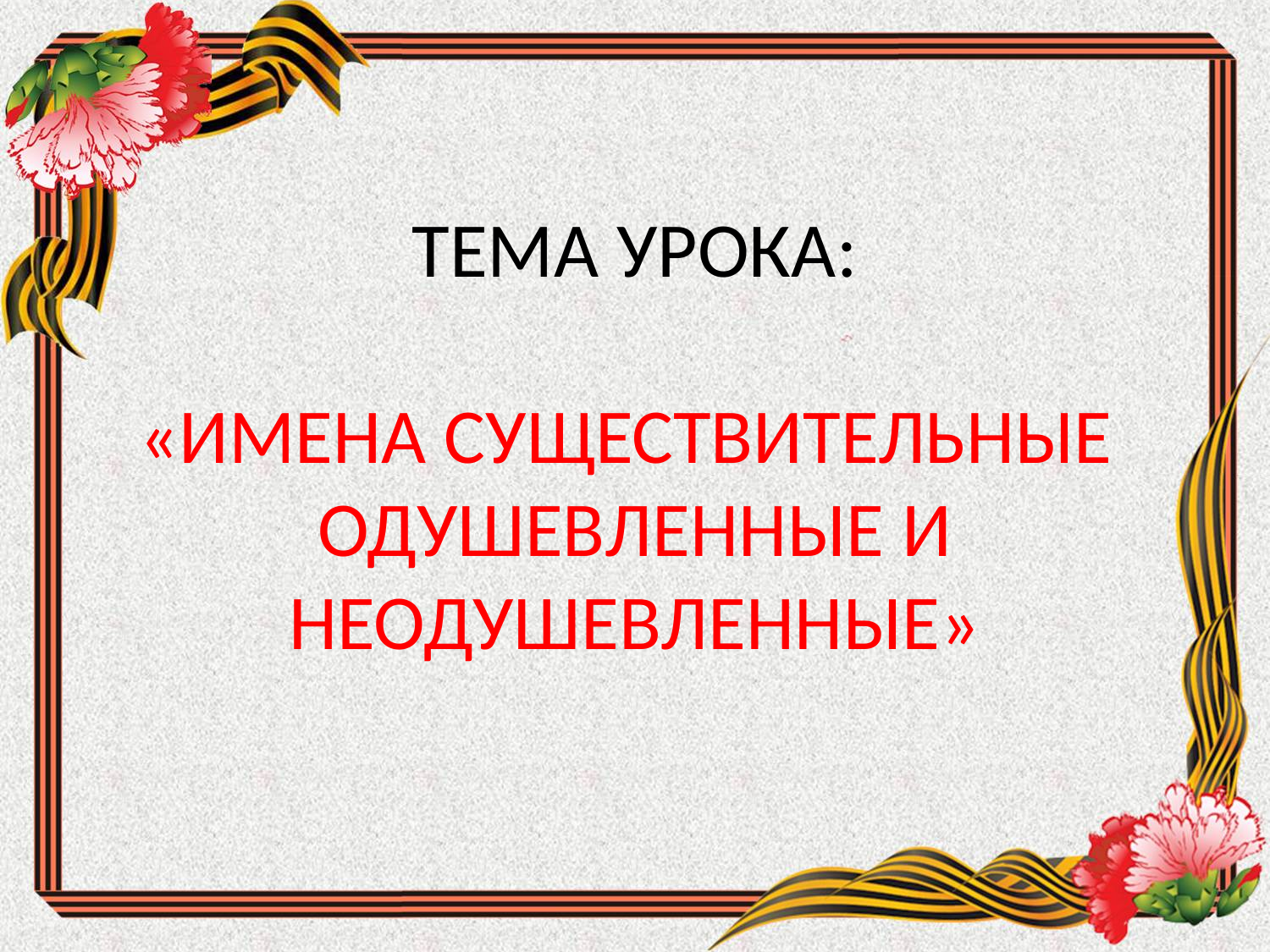

# ТЕМА УРОКА: «ИМЕНА СУЩЕСТВИТЕЛЬНЫЕ ОДУШЕВЛЕННЫЕ И НЕОДУШЕВЛЕННЫЕ»